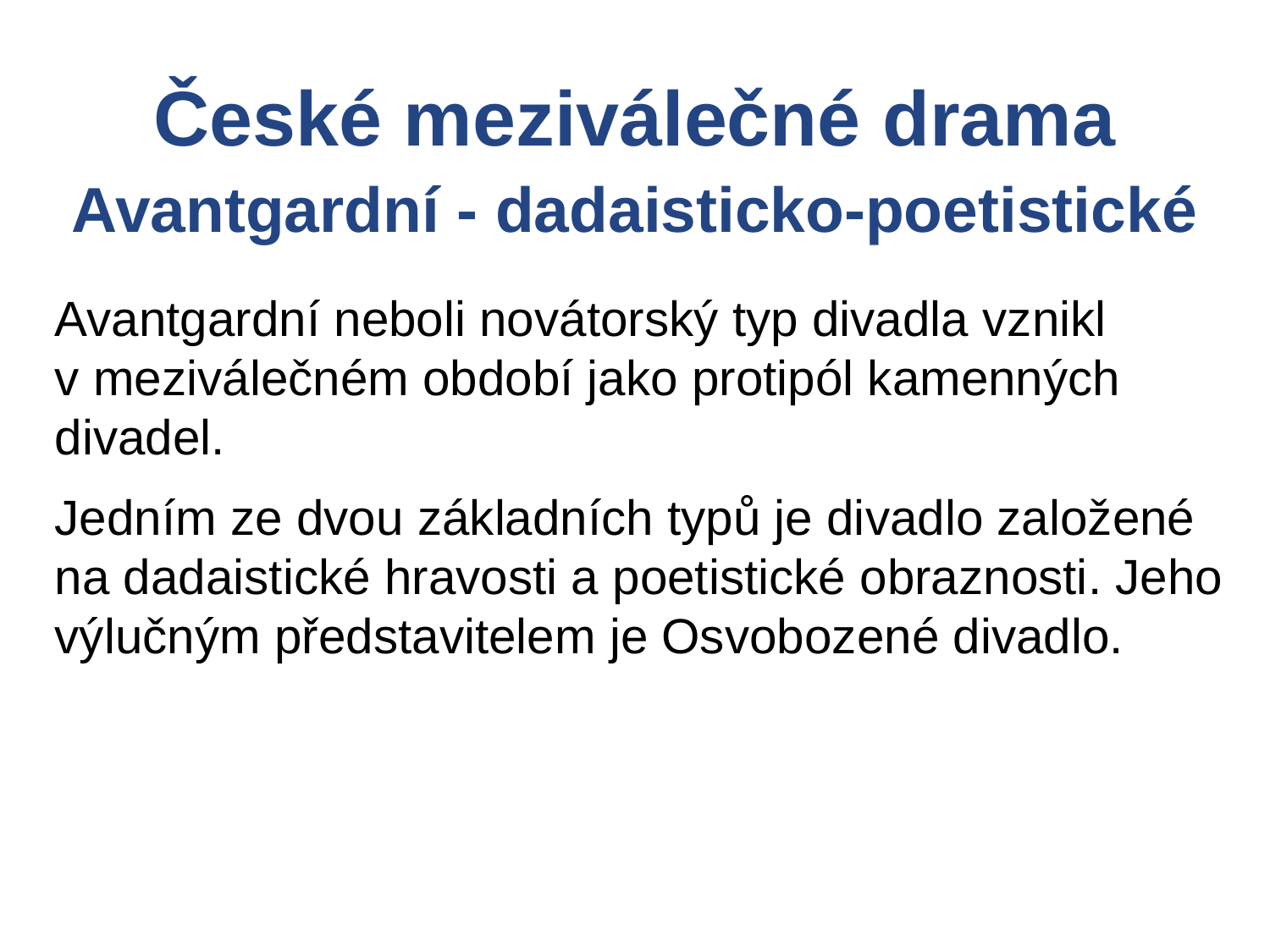

České meziválečné drama
Avantgardní - dadaisticko-poetistické
Avantgardní neboli novátorský typ divadla vznikl
v meziválečném období jako protipól kamenných divadel.
Jedním ze dvou základních typů je divadlo založené na dadaistické hravosti a poetistické obraznosti. Jeho výlučným představitelem je Osvobozené divadlo.